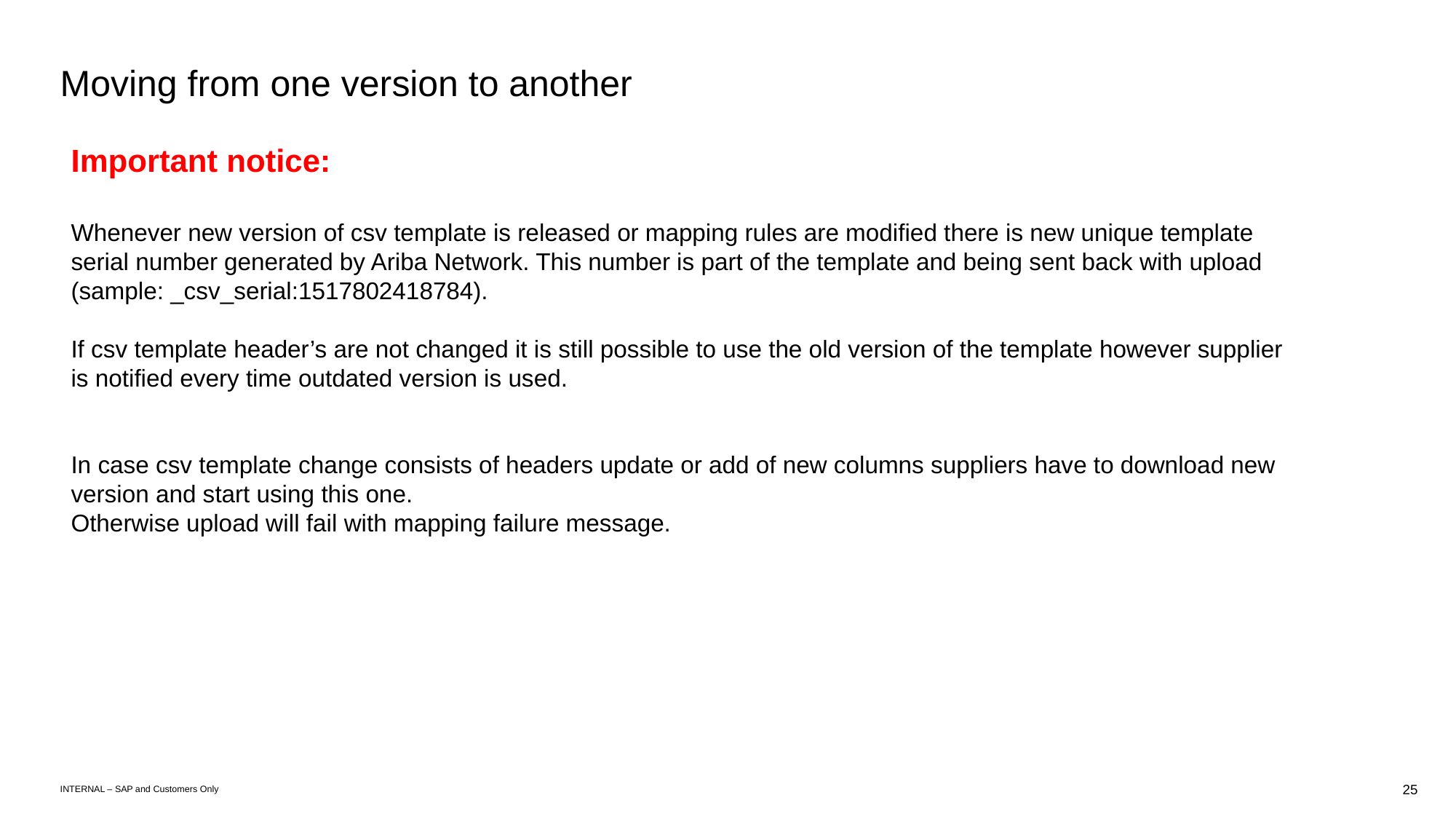

# Moving from one version to another
Important notice:
Whenever new version of csv template is released or mapping rules are modified there is new unique template serial number generated by Ariba Network. This number is part of the template and being sent back with upload (sample: _csv_serial:1517802418784).
If csv template header’s are not changed it is still possible to use the old version of the template however supplier is notified every time outdated version is used.
In case csv template change consists of headers update or add of new columns suppliers have to download new version and start using this one.
Otherwise upload will fail with mapping failure message.